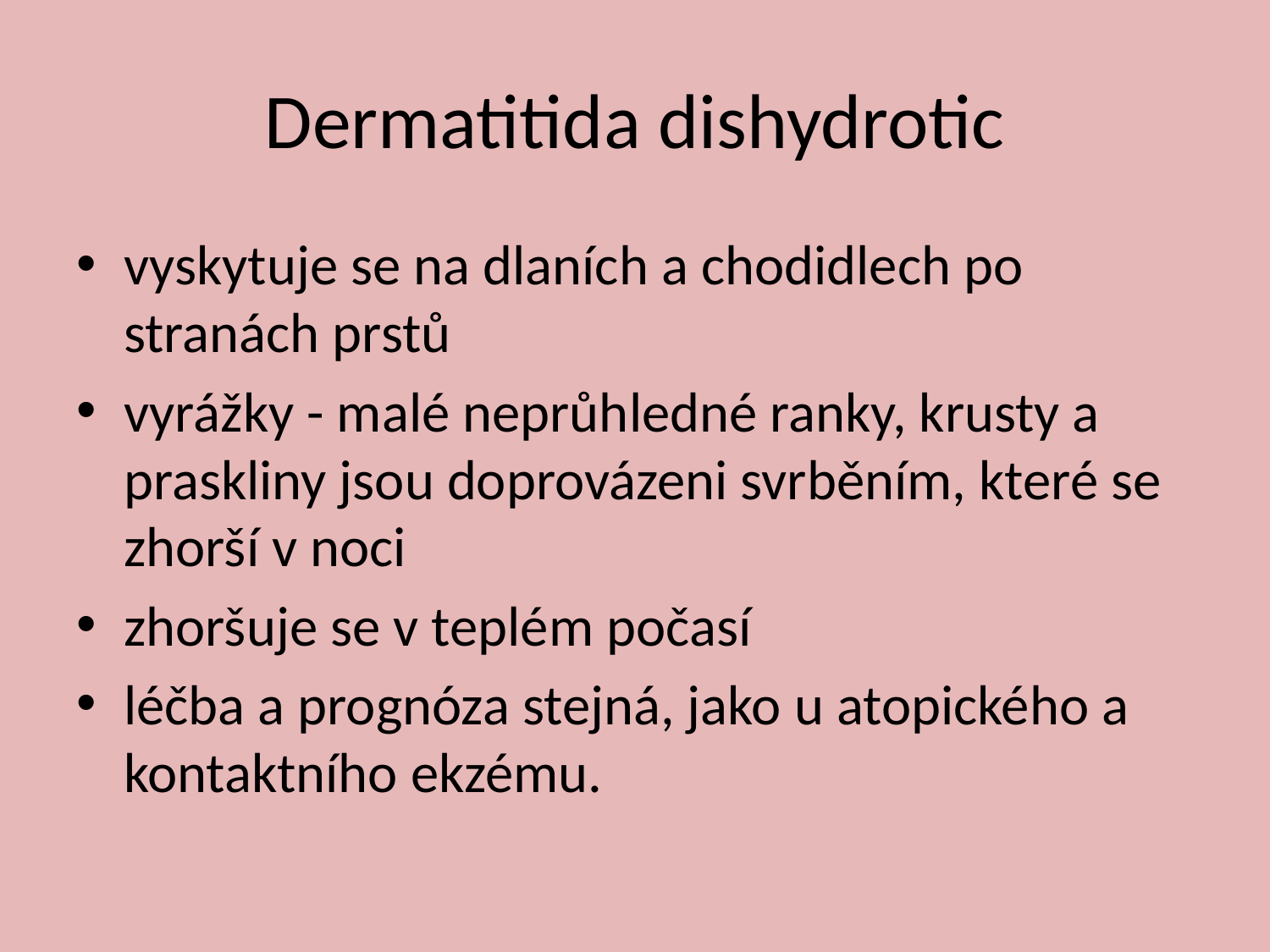

# Dermatitida dishydrotic
vyskytuje se na dlaních a chodidlech po stranách prstů
vyrážky - malé neprůhledné ranky, krusty a praskliny jsou doprovázeni svrběním, které se zhorší v noci
zhoršuje se v teplém počasí
léčba a prognóza stejná, jako u atopického a kontaktního ekzému.